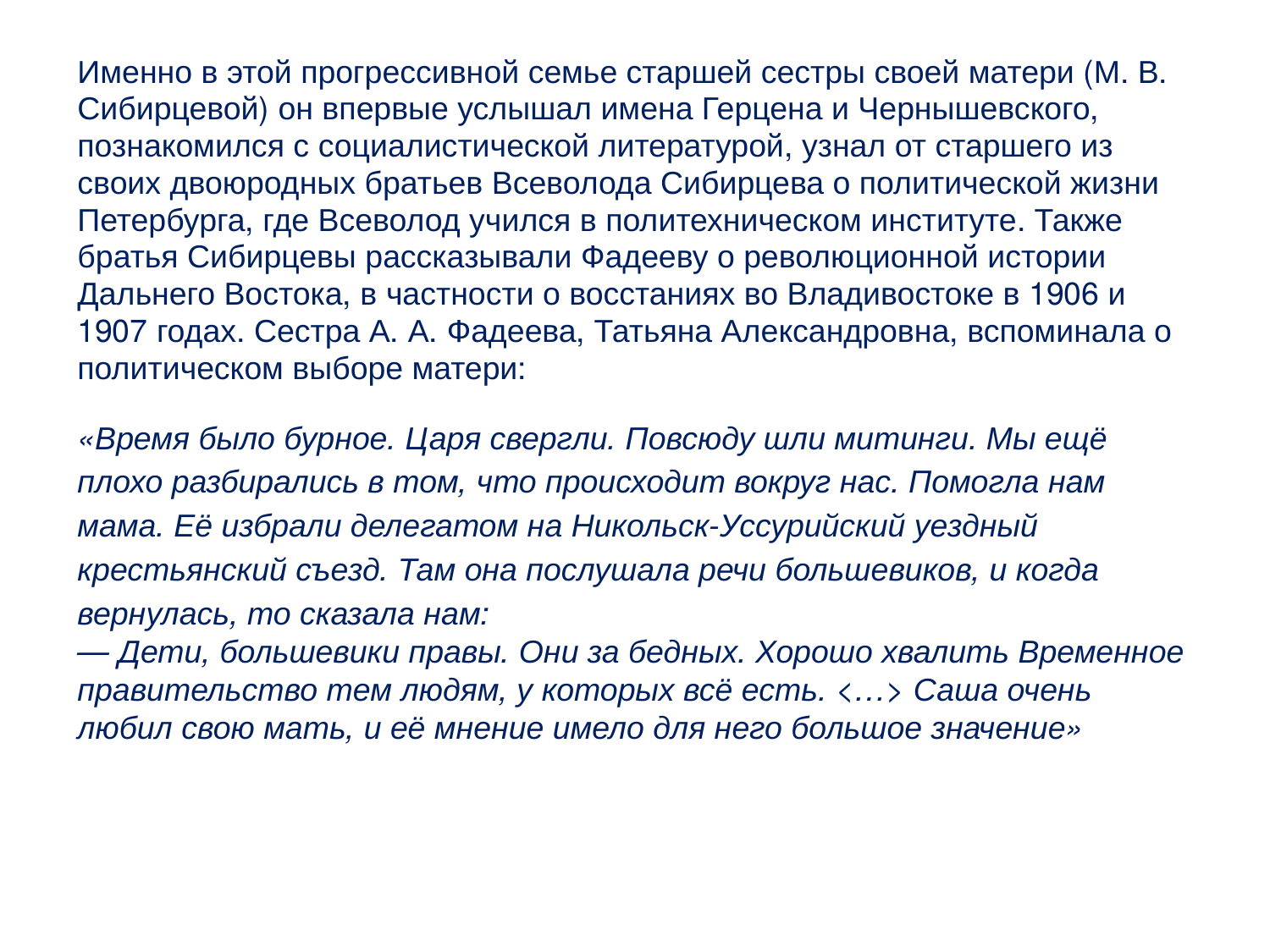

Именно в этой прогрессивной семье старшей сестры своей матери (М. В. Сибирцевой) он впервые услышал имена Герцена и Чернышевского, познакомился с социалистической литературой, узнал от старшего из своих двоюродных братьев Всеволода Сибирцева о политической жизни Петербурга, где Всеволод учился в политехническом институте. Также братья Сибирцевы рассказывали Фадееву о революционной истории Дальнего Востока, в частности о восстаниях во Владивостоке в 1906 и 1907 годах. Сестра А. А. Фадеева, Татьяна Александровна, вспоминала о политическом выборе матери:
«Время было бурное. Царя свергли. Повсюду шли митинги. Мы ещё плохо разбирались в том, что происходит вокруг нас. Помогла нам мама. Её избрали делегатом на Никольск-Уссурийский уездный крестьянский съезд. Там она послушала речи большевиков, и когда вернулась, то сказала нам:
— Дети, большевики правы. Они за бедных. Хорошо хвалить Временное правительство тем людям, у которых всё есть. <…> Саша очень любил свою мать, и её мнение имело для него большое значение»